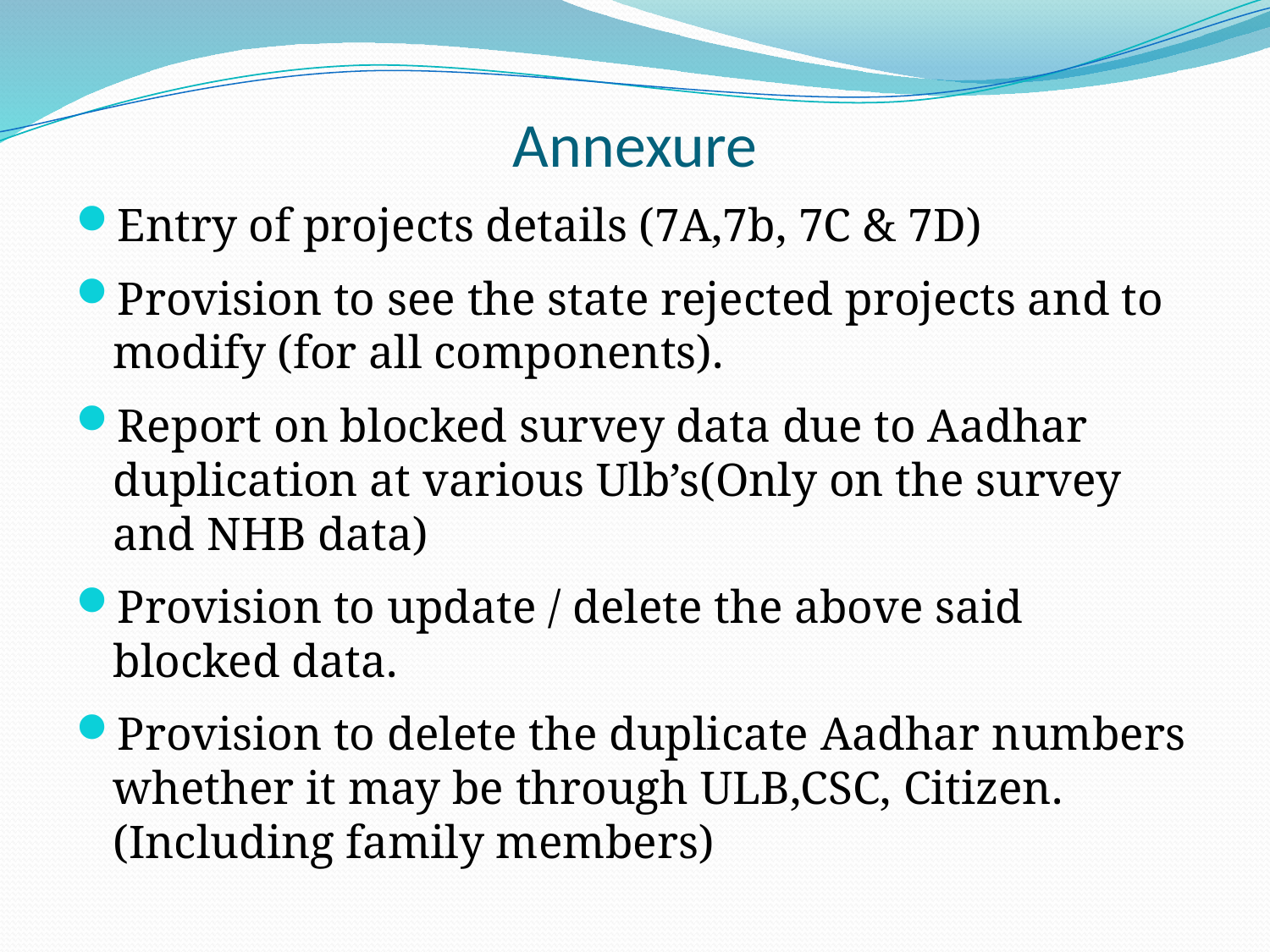

# Annexure
Entry of projects details (7A,7b, 7C & 7D)
Provision to see the state rejected projects and to modify (for all components).
Report on blocked survey data due to Aadhar duplication at various Ulb’s(Only on the survey and NHB data)
Provision to update / delete the above said blocked data.
Provision to delete the duplicate Aadhar numbers whether it may be through ULB,CSC, Citizen. (Including family members)